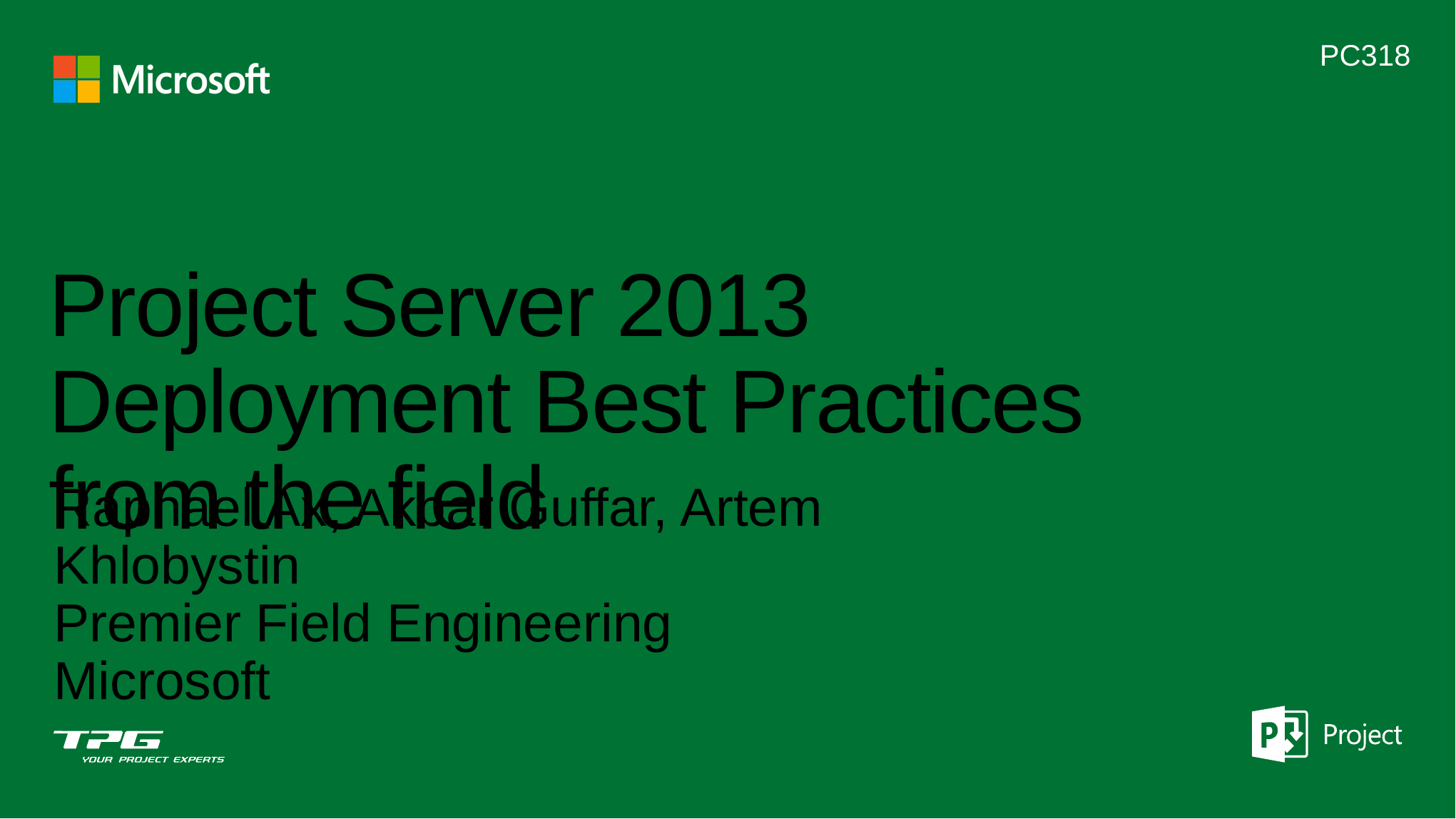

PC318
# Project Server 2013 Deployment Best Practices from the field
Raphael Ax, Akbar Guffar, Artem Khlobystin
Premier Field Engineering
Microsoft